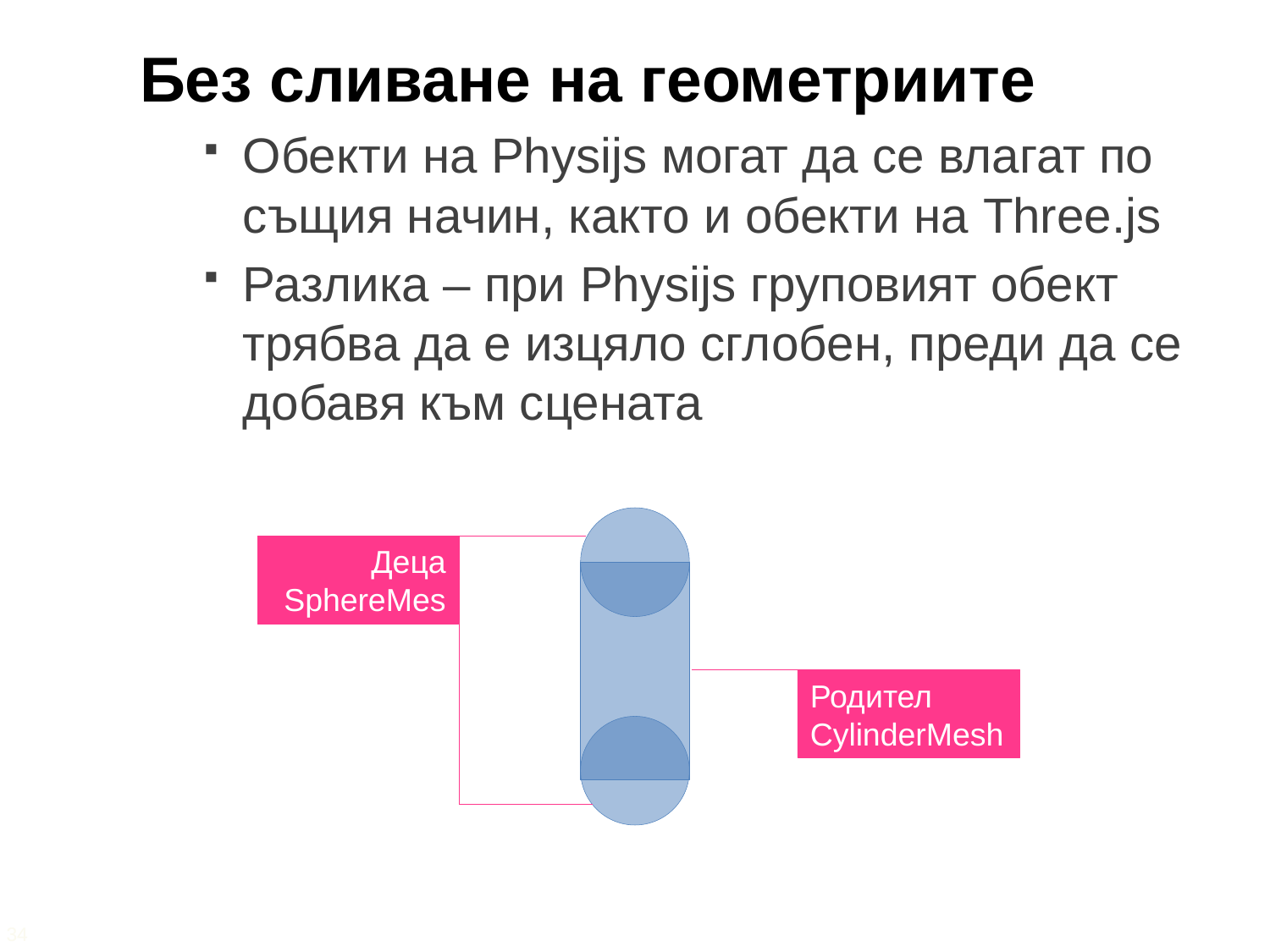

Без сливане на геометриите
Обекти на Physijs могат да се влагат по същия начин, както и обекти на Three.js
Разлика – при Physijs груповият обект трябва да е изцяло сглобен, преди да се добавя към сцената

Деца SphereMesh
Родител
CylinderMesh